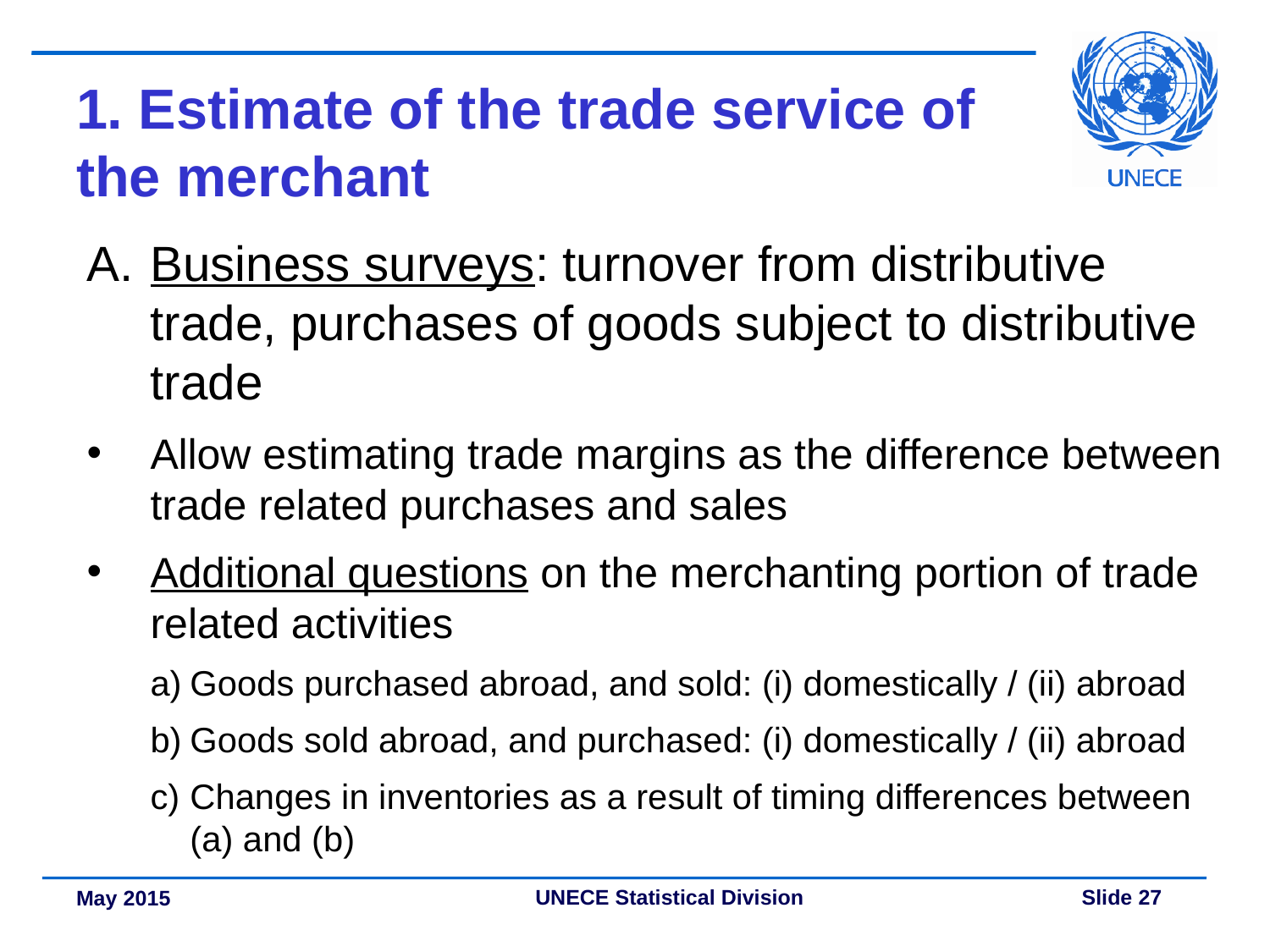

# 1. Estimate of the trade service of the merchant
Business surveys: turnover from distributive trade, purchases of goods subject to distributive trade
Allow estimating trade margins as the difference between trade related purchases and sales
Additional questions on the merchanting portion of trade related activities
Goods purchased abroad, and sold: (i) domestically / (ii) abroad
Goods sold abroad, and purchased: (i) domestically / (ii) abroad
Changes in inventories as a result of timing differences between (a) and (b)

May 2015